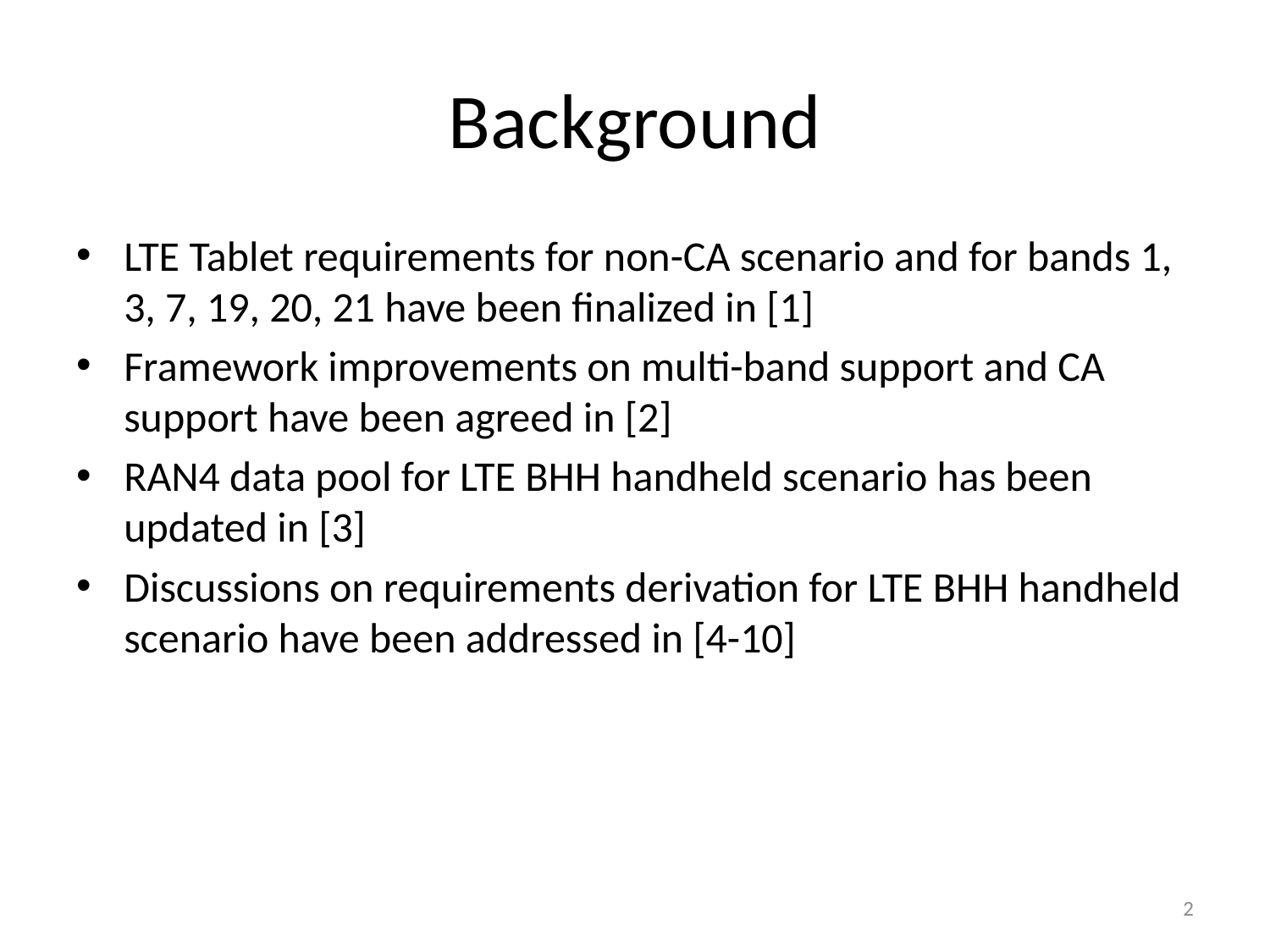

# Background
LTE Tablet requirements for non-CA scenario and for bands 1, 3, 7, 19, 20, 21 have been finalized in [1]
Framework improvements on multi-band support and CA support have been agreed in [2]
RAN4 data pool for LTE BHH handheld scenario has been updated in [3]
Discussions on requirements derivation for LTE BHH handheld scenario have been addressed in [4-10]
2